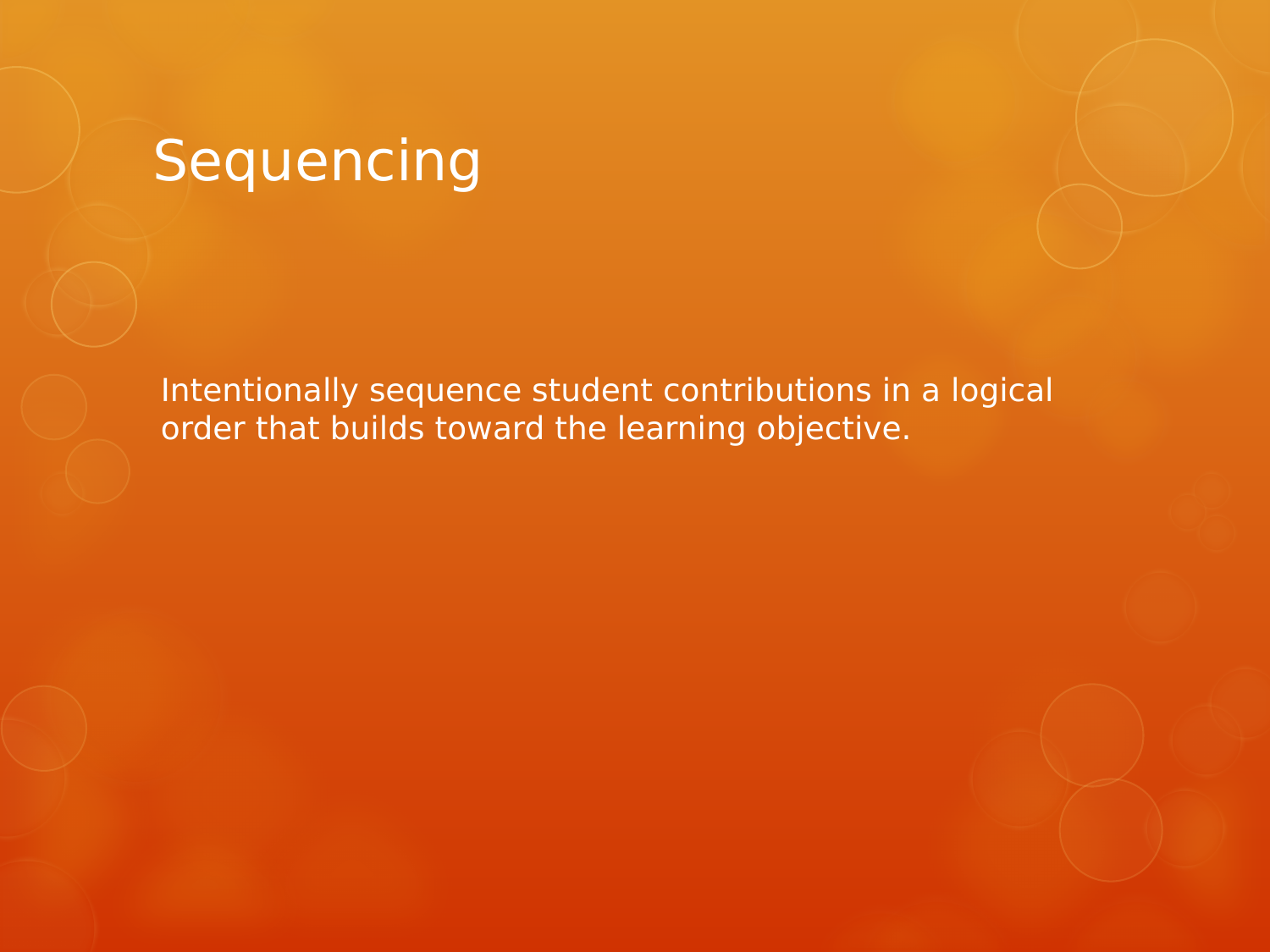

# Sequencing
Intentionally sequence student contributions in a logical order that builds toward the learning objective.